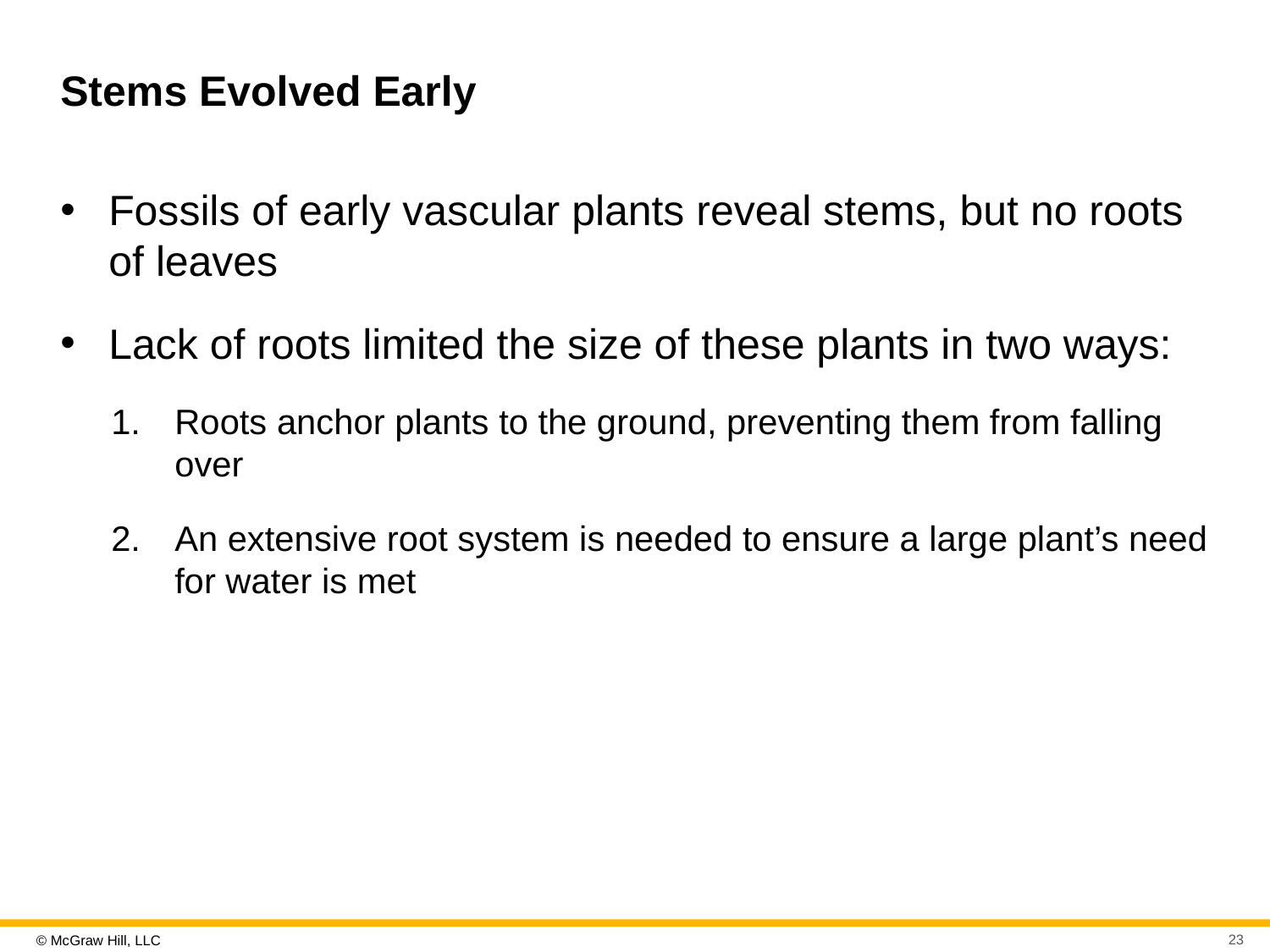

# Stems Evolved Early
Fossils of early vascular plants reveal stems, but no roots of leaves
Lack of roots limited the size of these plants in two ways:
Roots anchor plants to the ground, preventing them from falling over
An extensive root system is needed to ensure a large plant’s need for water is met
23